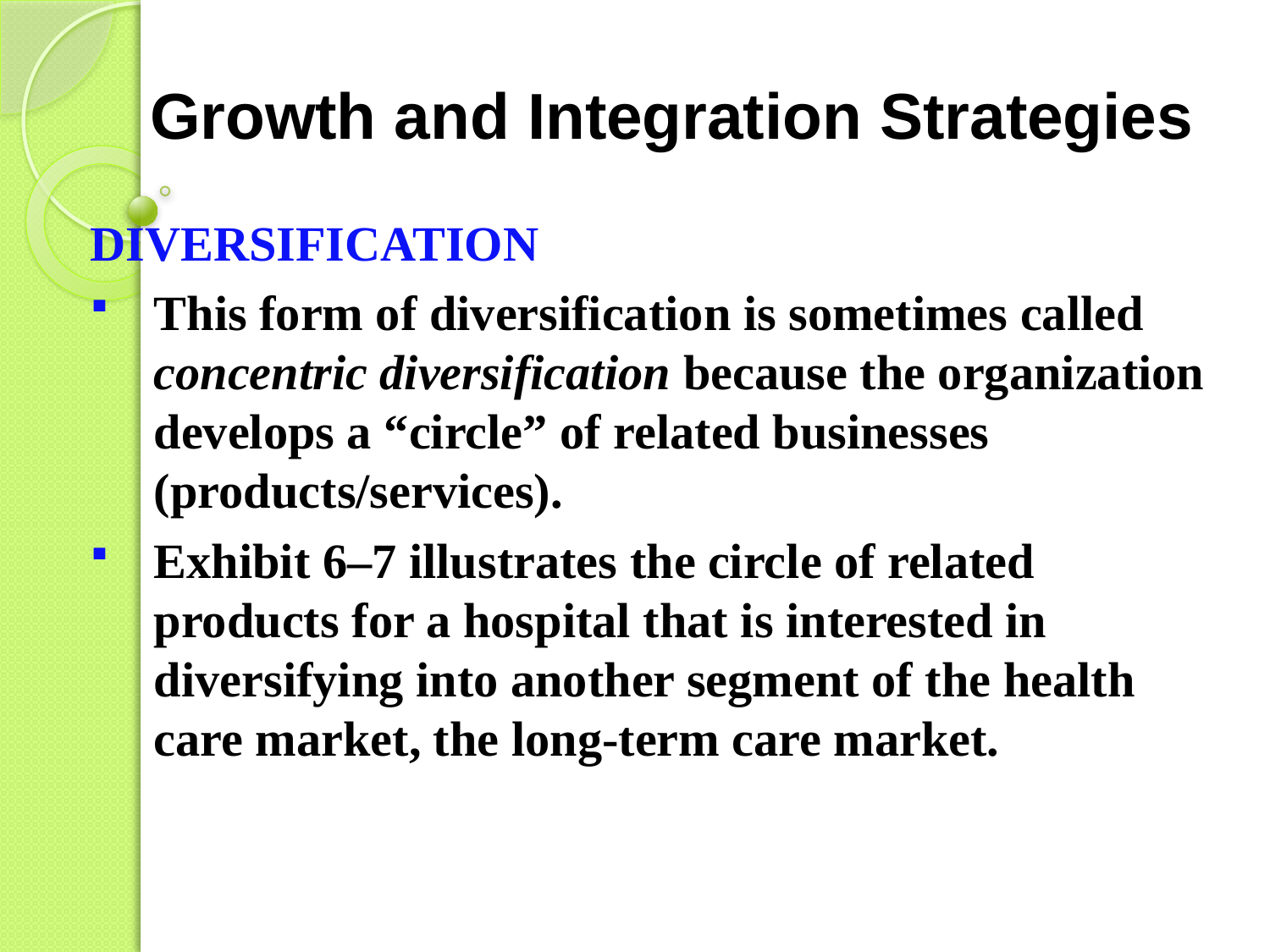

# Growth and Integration Strategies
DIVERSIFICATION
This form of diversification is sometimes called concentric diversification because the organization develops a “circle” of related businesses (products/services).
Exhibit 6–7 illustrates the circle of related products for a hospital that is interested in diversifying into another segment of the health care market, the long-term care market.